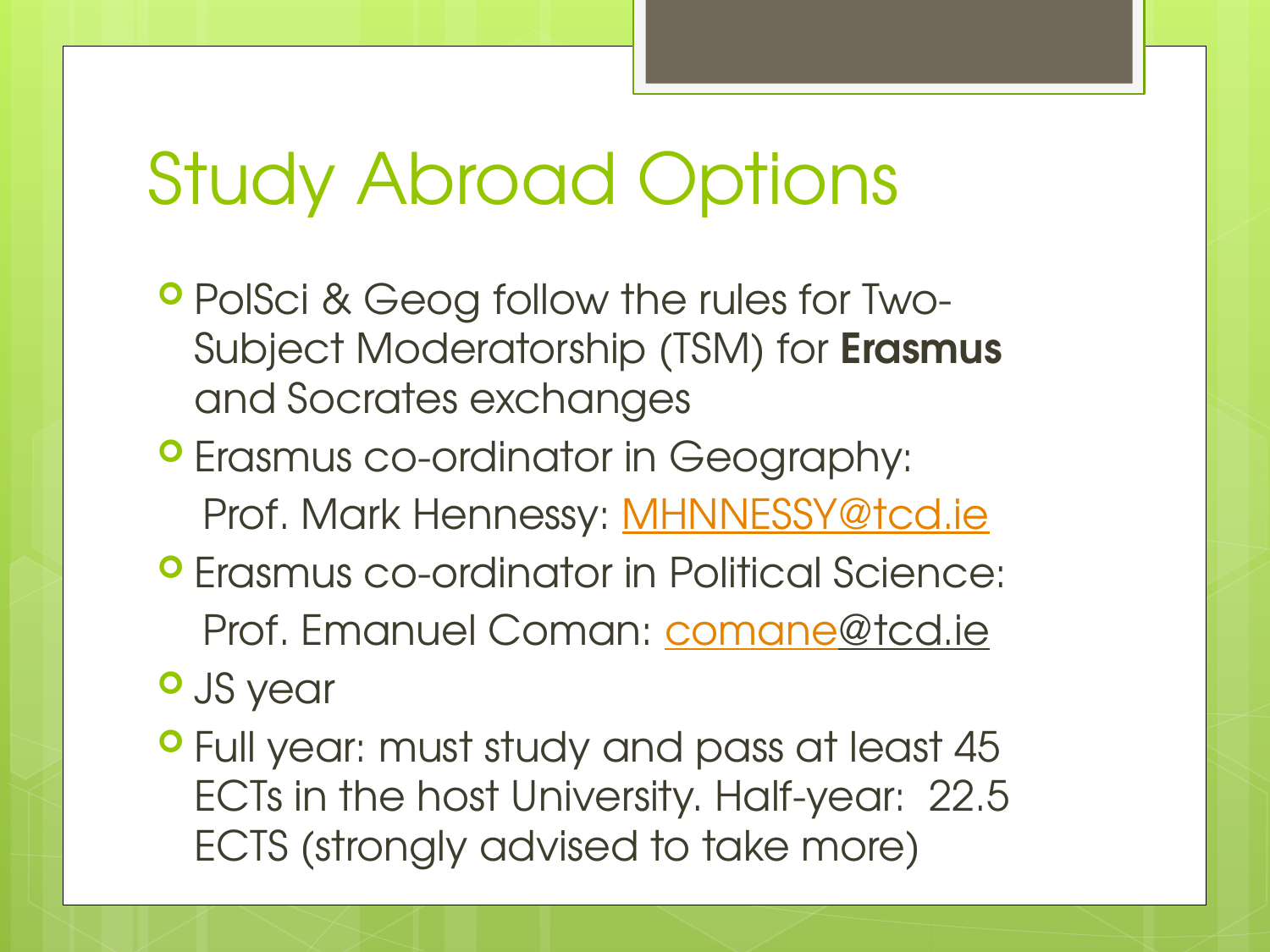

# Study Abroad Options
PolSci & Geog follow the rules for Two-Subject Moderatorship (TSM) for Erasmus and Socrates exchanges
Erasmus co-ordinator in Geography:
    Prof. Mark Hennessy: MHNNESSY@tcd.ie
Erasmus co-ordinator in Political Science:
    Prof. Emanuel Coman: comane@tcd.ie
JS year
Full year: must study and pass at least 45 ECTs in the host University. Half-year:  22.5 ECTS (strongly advised to take more)